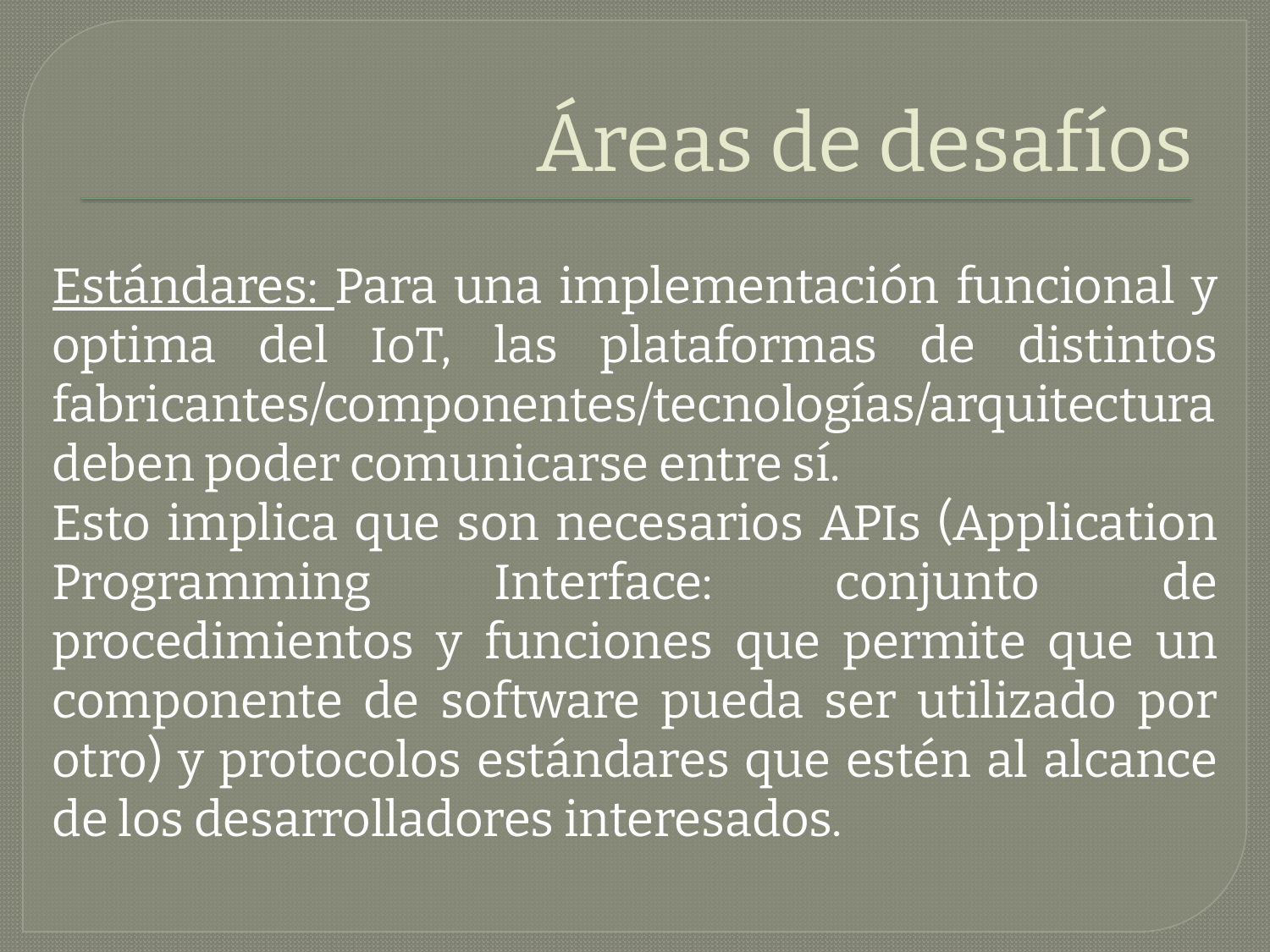

# Áreas de desafíos

Estándares: Para una implementación funcional y optima del IoT, las plataformas de distintos fabricantes/componentes/tecnologías/arquitectura deben poder comunicarse entre sí.
Esto implica que son necesarios APIs (Application Programming Interface: conjunto de procedimientos y funciones que permite que un componente de software pueda ser utilizado por otro) y protocolos estándares que estén al alcance de los desarrolladores interesados.